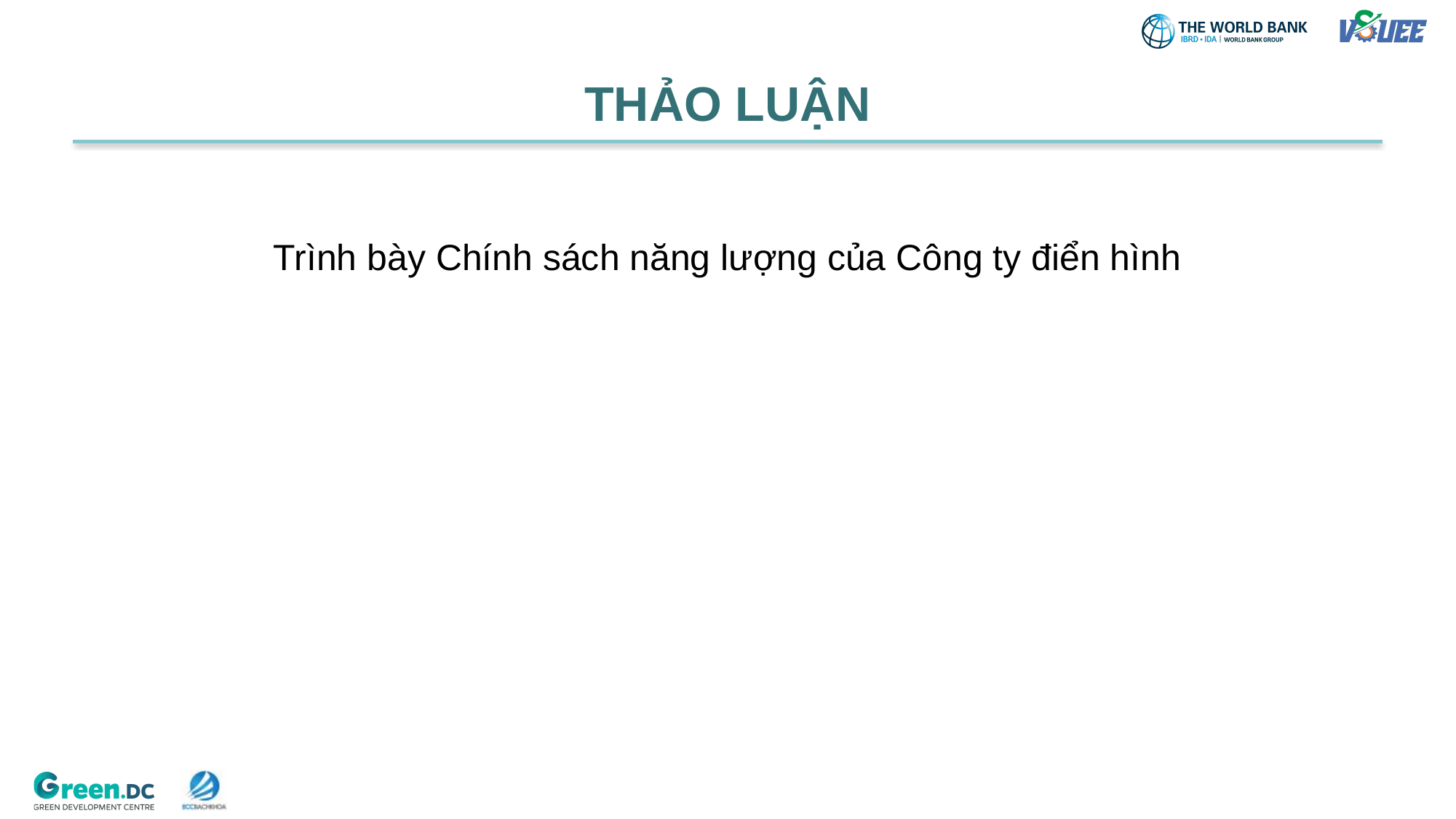

THẢO LUẬN
# Trình bày Chính sách năng lượng của Công ty điển hình